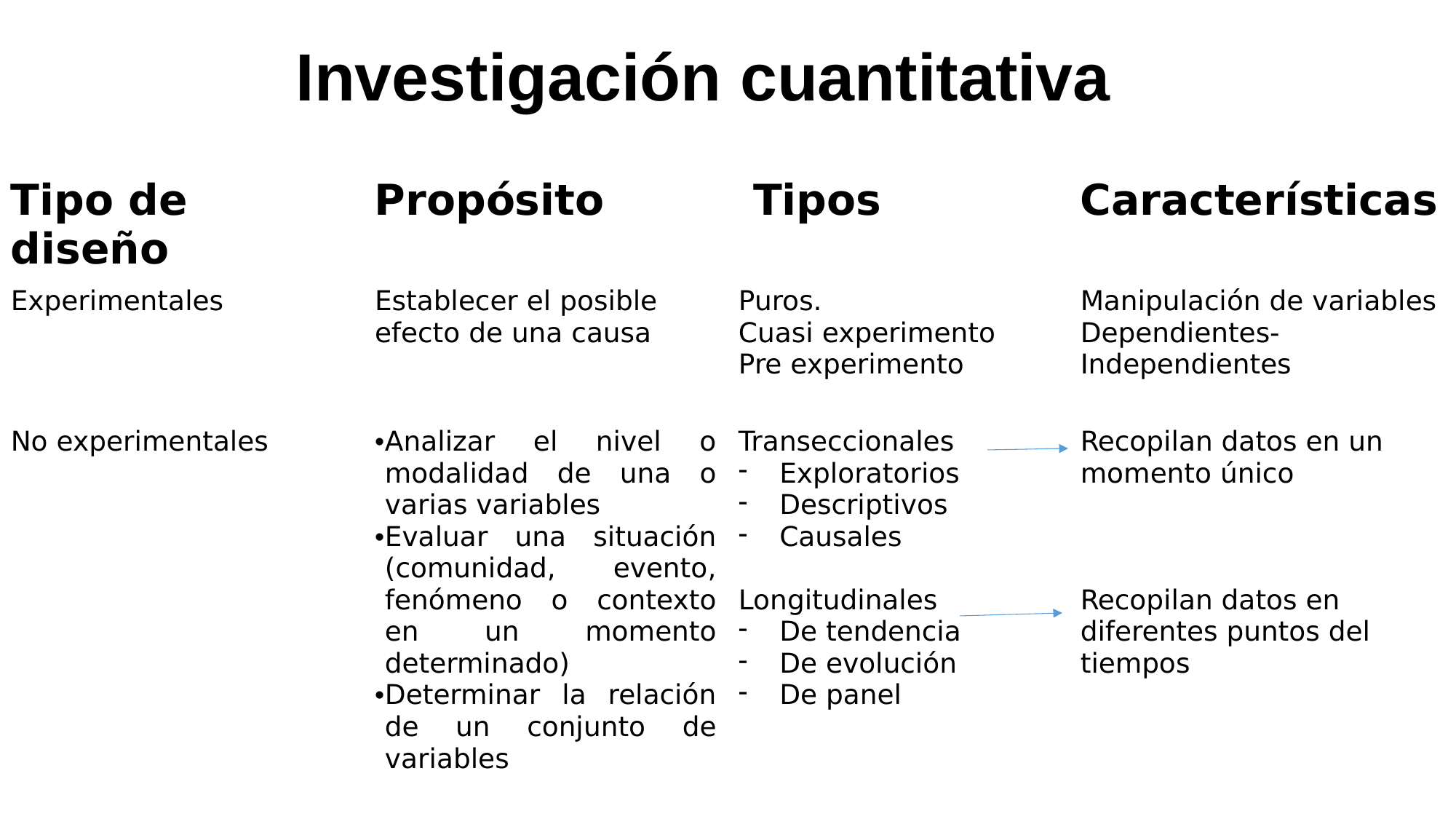

# Investigación cuantitativa
| Tipo de diseño | Propósito | Tipos | Características |
| --- | --- | --- | --- |
| Experimentales | Establecer el posible efecto de una causa | Puros. Cuasi experimento Pre experimento | Manipulación de variables Dependientes-Independientes |
| No experimentales | Analizar el nivel o modalidad de una o varias variables Evaluar una situación (comunidad, evento, fenómeno o contexto en un momento determinado) Determinar la relación de un conjunto de variables | Transeccionales Exploratorios Descriptivos Causales Longitudinales De tendencia De evolución De panel | Recopilan datos en un momento único Recopilan datos en diferentes puntos del tiempos |
|  |  |  |  |